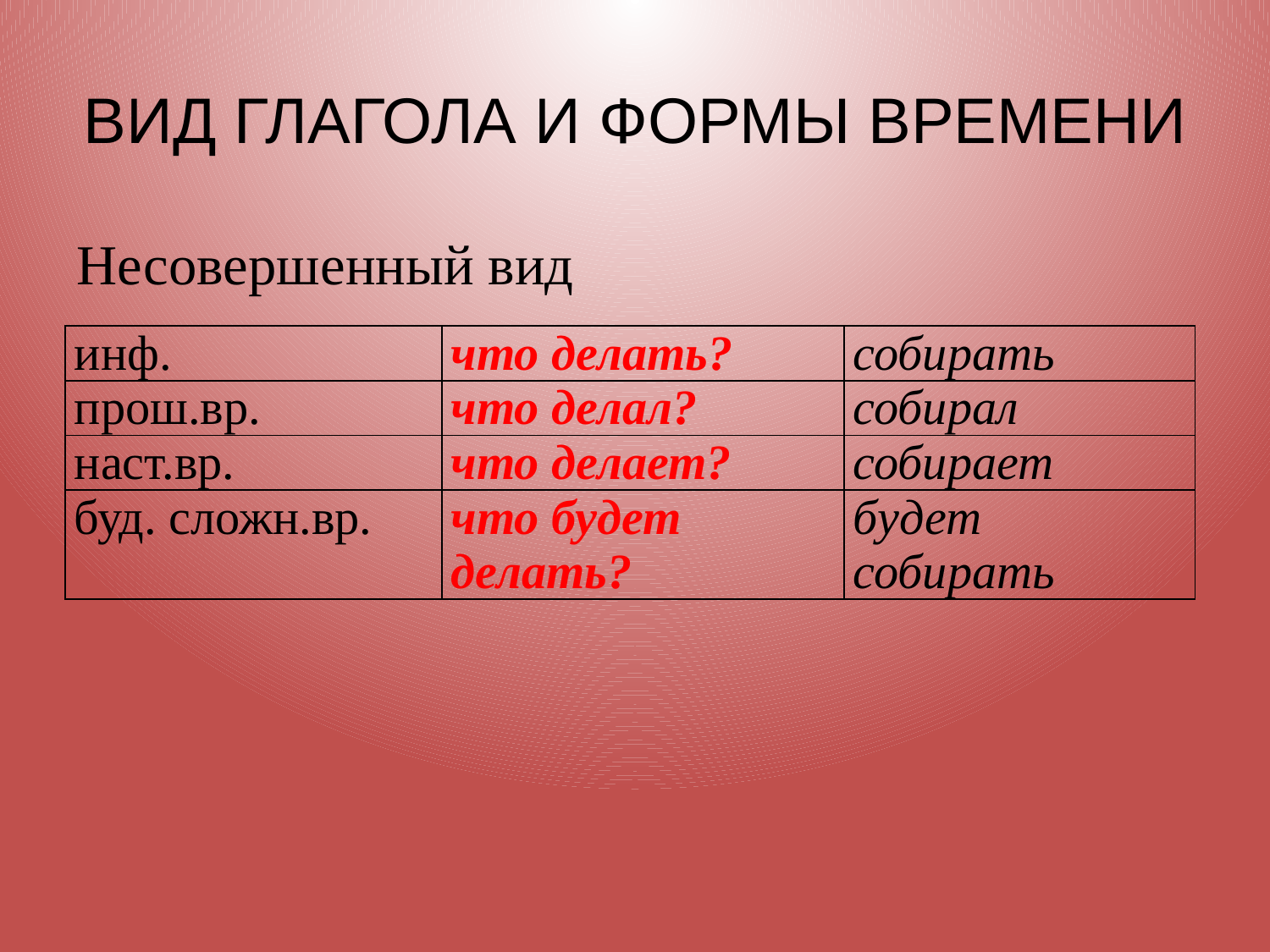

# ВИД ГЛАГОЛА И ФОРМЫ ВРЕМЕНИ
Несовершенный вид

| инф. | что делать? | собирать |
| --- | --- | --- |
| прош.вр. | что делал? | собирал |
| наст.вр. | что делает? | собирает |
| буд. сложн.вр. | что будет делать? | будет собирать |